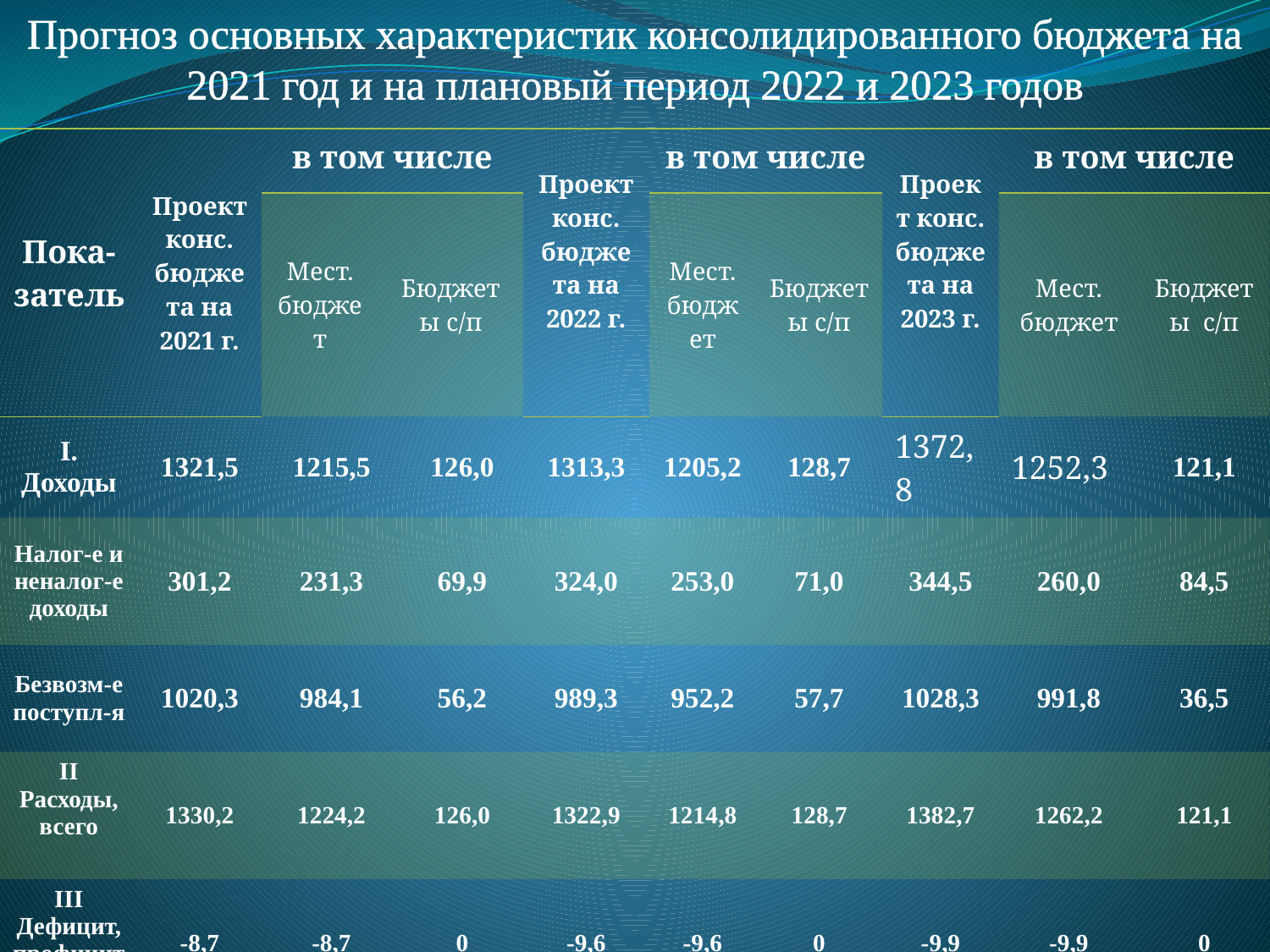

Прогноз основных характеристик консолидированного бюджета на 2021 год и на плановый период 2022 и 2023 годов
| Пока-затель | Проект конс. бюджета на 2021 г. | в том числе |  |  | Проект конс. бюджета на 2022 г. | в том числе |  | Проект конс. бюджета на 2023 г. | в том числе |  |
| --- | --- | --- | --- | --- | --- | --- | --- | --- | --- | --- |
|  |  | Мест. бюджет | Бюджеты с/п |  |  | Мест. бюджет | Бюджеты с/п |  | Мест. бюджет | Бюджеты с/п |
| I. Доходы | 1321,5 | 1215,5 |  | 126,0 | 1313,3 | 1205,2 | 128,7 | 1372,8 | 1252,3 | 121,1 |
| Налог-е и неналог-е доходы | 301,2 | 231,3 |  | 69,9 | 324,0 | 253,0 | 71,0 | 344,5 | 260,0 | 84,5 |
| Безвозм-е поступл-я | 1020,3 | 984,1 |  | 56,2 | 989,3 | 952,2 | 57,7 | 1028,3 | 991,8 | 36,5 |
| II Расходы, всего | 1330,2 | 1224,2 |  | 126,0 | 1322,9 | 1214,8 | 128,7 | 1382,7 | 1262,2 | 121,1 |
| III Дефицит, профицит | -8,7 | -8,7 |  | 0 | -9,6 | -9,6 | 0 | -9,9 | -9,9 | 0 |